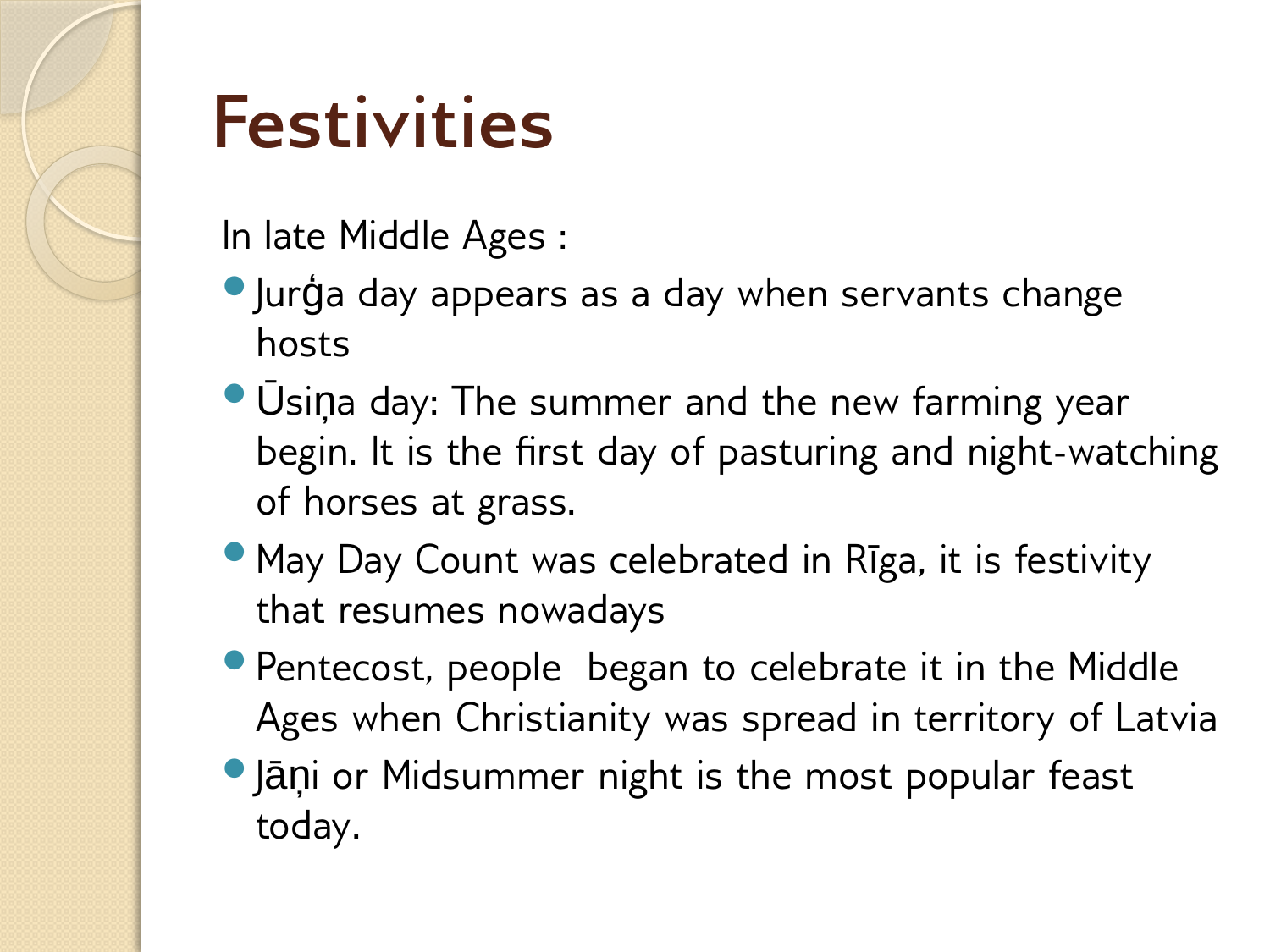

# Festivities
In late Middle Ages :
Jurģa day appears as a day when servants change hosts
Ūsiņa day: The summer and the new farming year begin. It is the first day of pasturing and night-watching of horses at grass.
May Day Count was celebrated in Rīga, it is festivity that resumes nowadays
Pentecost, people  began to celebrate it in the Middle Ages when Christianity was spread in territory of Latvia
Jāņi or Midsummer night is the most popular feast today.